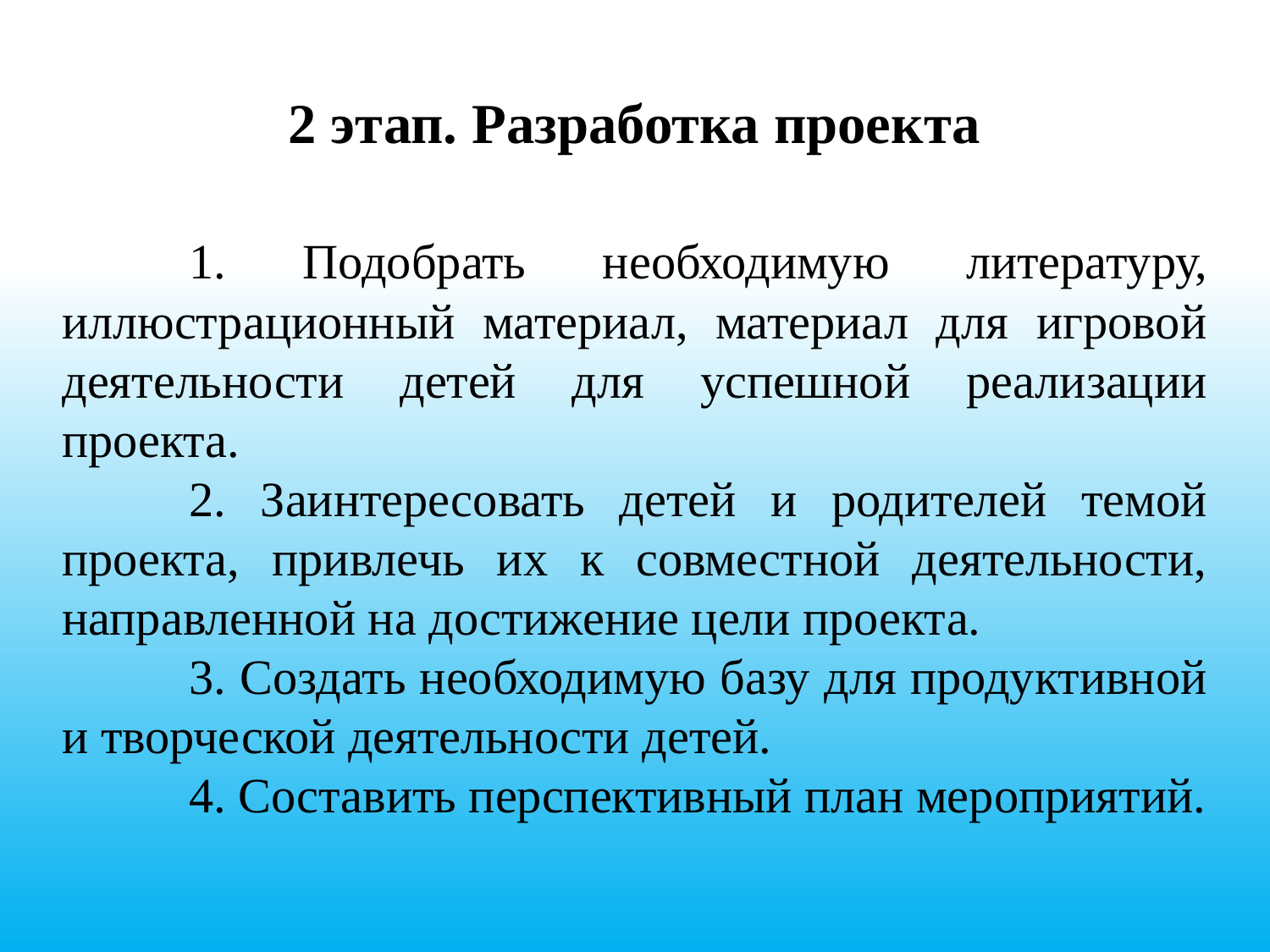

2 этап. Разработка проекта

	1. Подобрать необходимую литературу, иллюстрационный материал, материал для игровой деятельности детей для успешной реализации проекта.
	2. Заинтересовать детей и родителей темой проекта, привлечь их к совместной деятельности, направленной на достижение цели проекта.
	3. Создать необходимую базу для продуктивной и творческой деятельности детей.
	4. Составить перспективный план мероприятий.